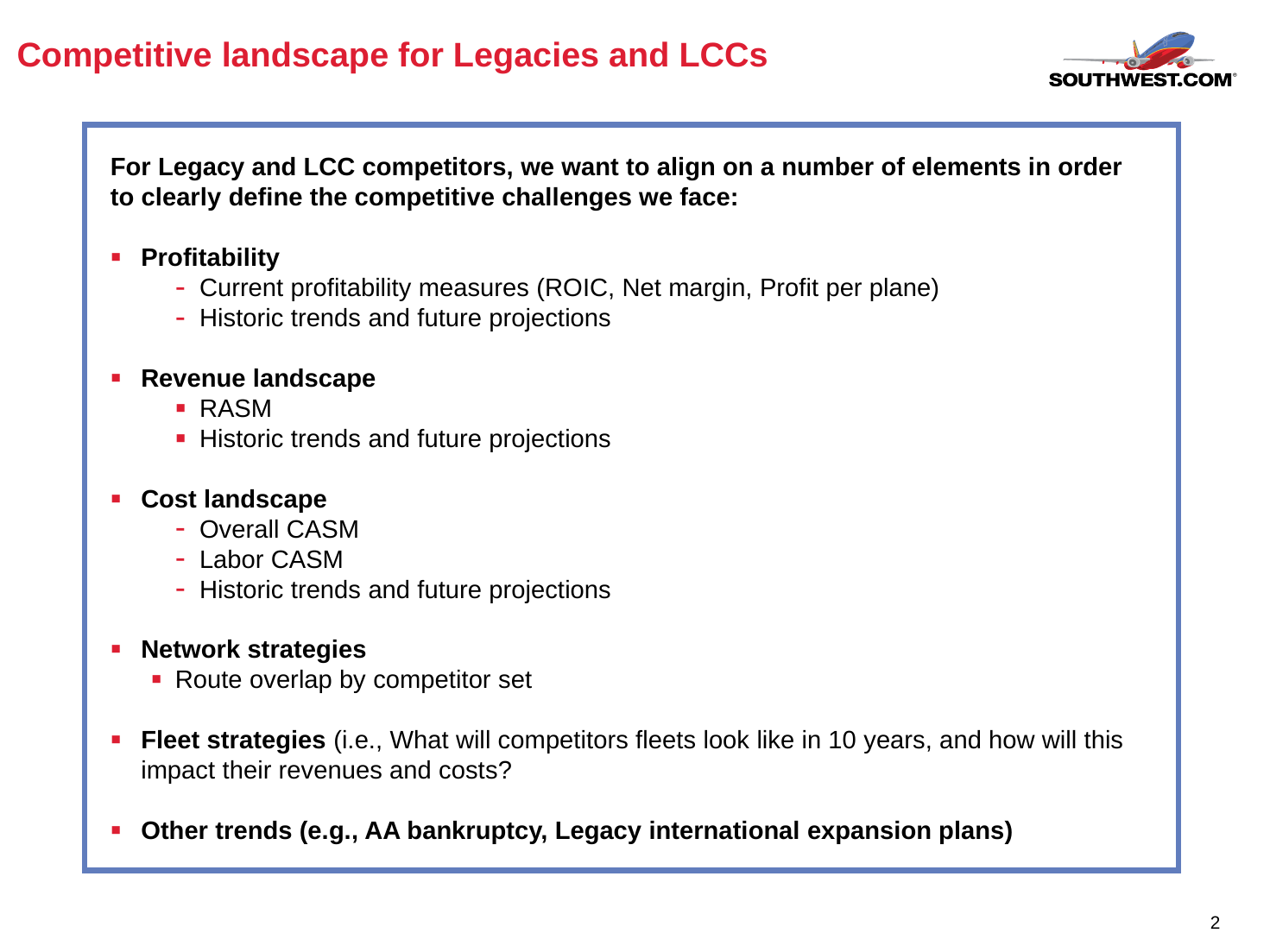

# Competitive landscape for Legacies and LCCs
For Legacy and LCC competitors, we want to align on a number of elements in order to clearly define the competitive challenges we face:

Profitability
Current profitability measures (ROIC, Net margin, Profit per plane)
Historic trends and future projections

Revenue landscape
RASM
Historic trends and future projections

Cost landscape
Overall CASM
Labor CASM
Historic trends and future projections

Network strategies
Route overlap by competitor set

Fleet strategies (i.e., What will competitors fleets look like in 10 years, and how will this impact their revenues and costs?

Other trends (e.g., AA bankruptcy, Legacy international expansion plans)
2